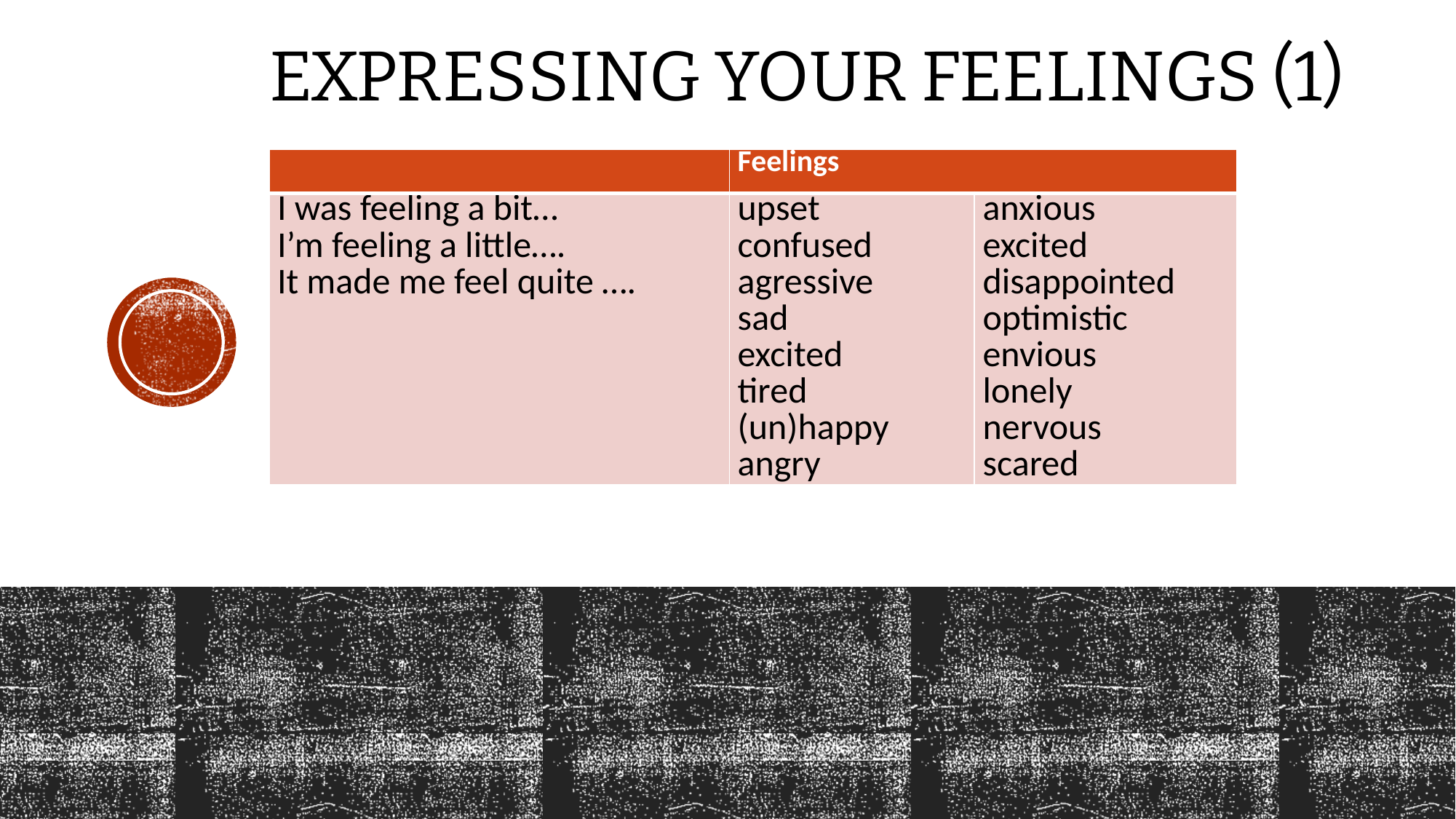

# Expressing your feelings (1)

|  | Feelings |  |
| --- | --- | --- |
| I was feeling a bit… I’m feeling a little…. It made me feel quite …. | upset confused agressive sad excited tired (un)happy angry | anxious excited disappointed optimistic envious lonely nervous scared |